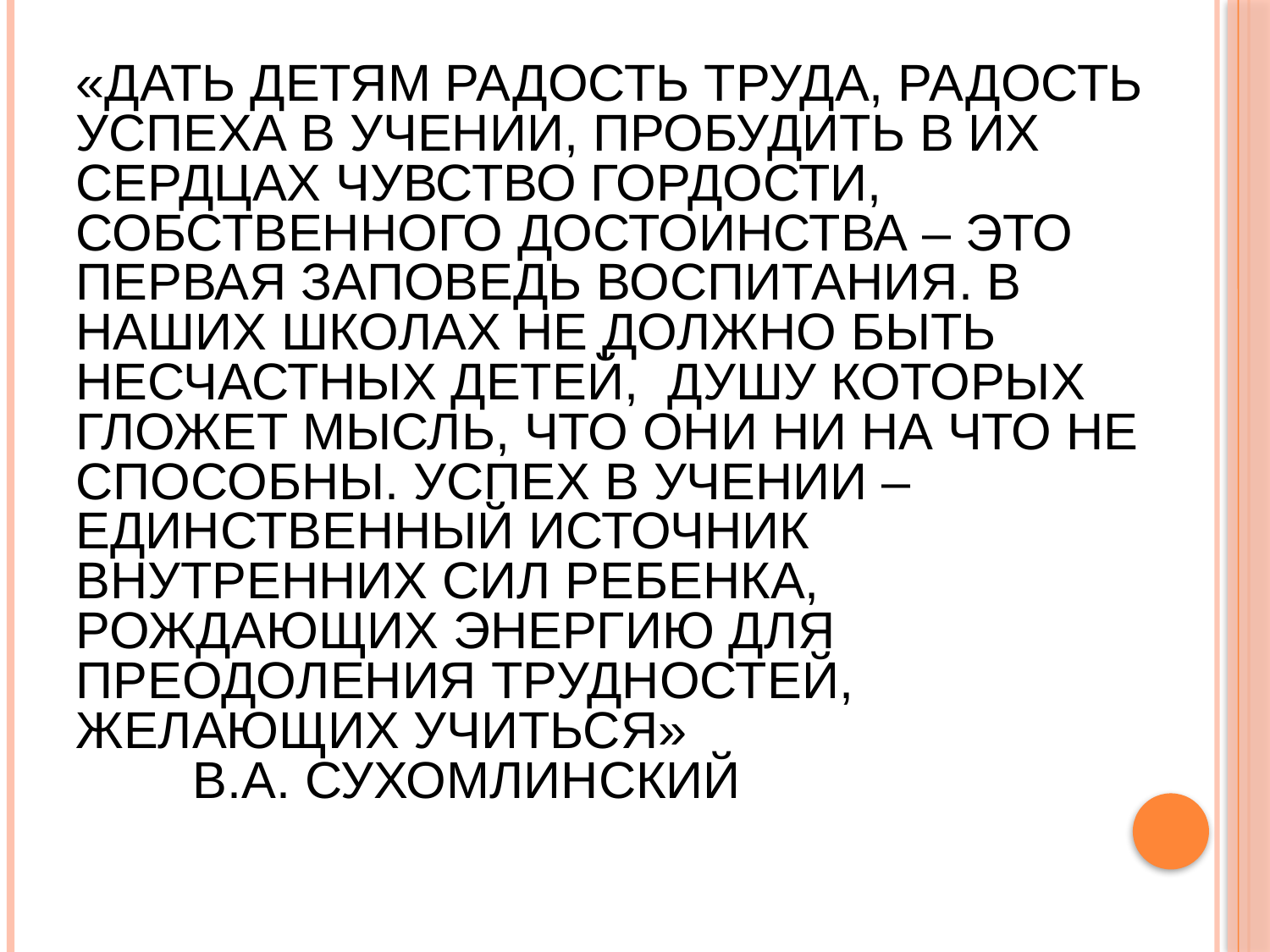

# «Дать детям радость труда, радость успеха в учении, пробудить в их сердцах чувство гордости, собственного достоинства – это первая заповедь воспитания. В наших школах не должно быть несчастных детей,  душу которых гложет мысль, что они ни на что не способны. Успех в учении – единственный источник внутренних сил ребенка, рождающих энергию для преодоления трудностей, желающих учиться» В.А. Сухомлинский